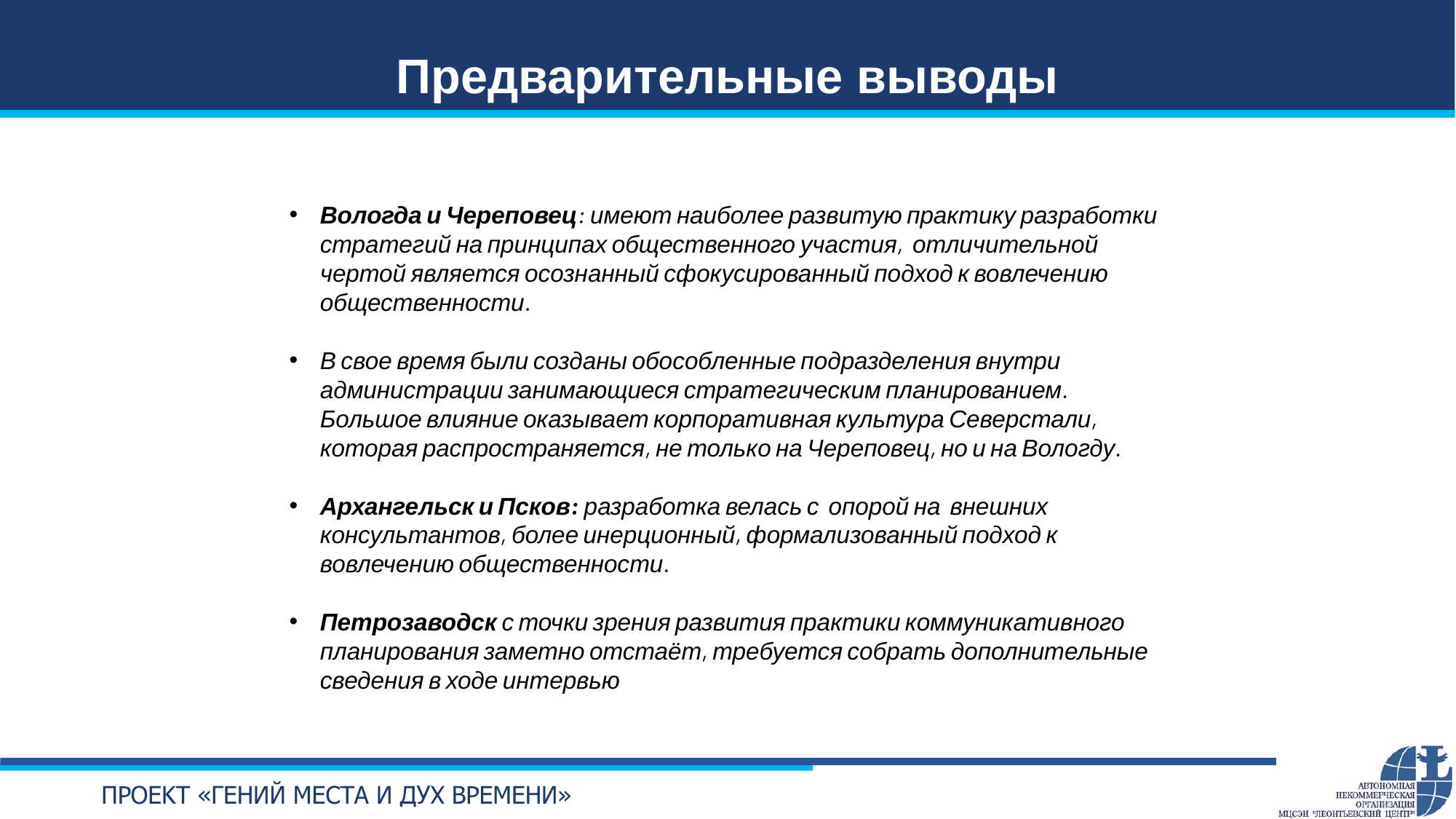

Предварительные выводы
Вологда и Череповец: имеют наиболее развитую практику разработки стратегий на принципах общественного участия,  отличительной чертой является осознанный сфокусированный подход к вовлечению общественности.

В свое время были созданы обособленные подразделения внутри администрации занимающиеся стратегическим планированием. Большое влияние оказывает корпоративная культура Северстали, которая распространяется, не только на Череповец, но и на Вологду.

Архангельск и Псков: разработка велась с  опорой на  внешних консультантов, более инерционный, формализованный подход к вовлечению общественности.

Петрозаводск с точки зрения развития практики коммуникативного планирования заметно отстаёт, требуется собрать дополнительные сведения в ходе интервью